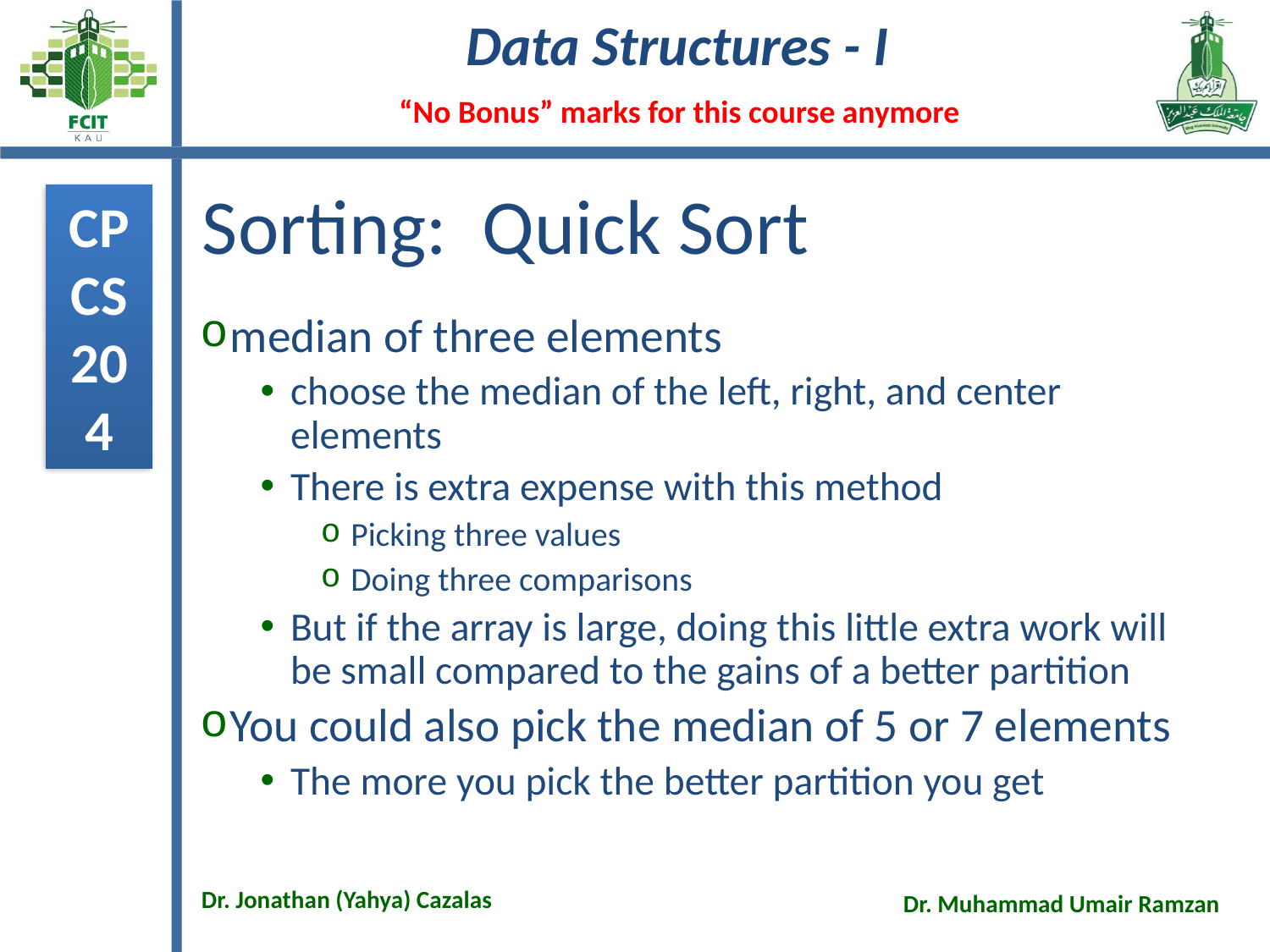

# Sorting:  Quick Sort

median of three elements
choose the median of the left, right, and center elements
There is extra expense with this method
Picking three values
Doing three comparisons
But if the array is large, doing this little extra work will be small compared to the gains of a better partition
You could also pick the median of 5 or 7 elements
The more you pick the better partition you get